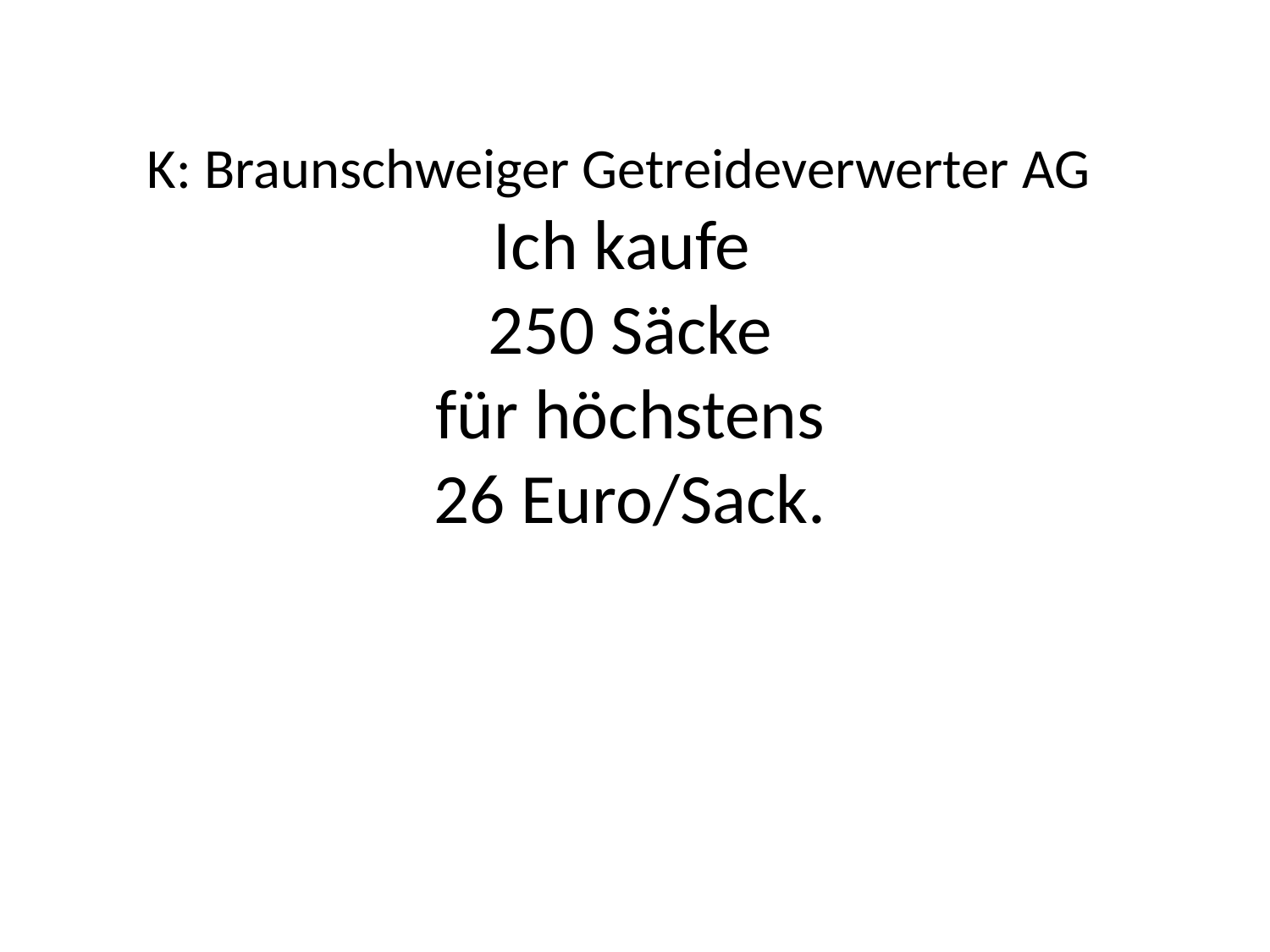

K: Braunschweiger Getreideverwerter AG
Ich kaufe
250 Säcke
für höchstens
26 Euro/Sack.